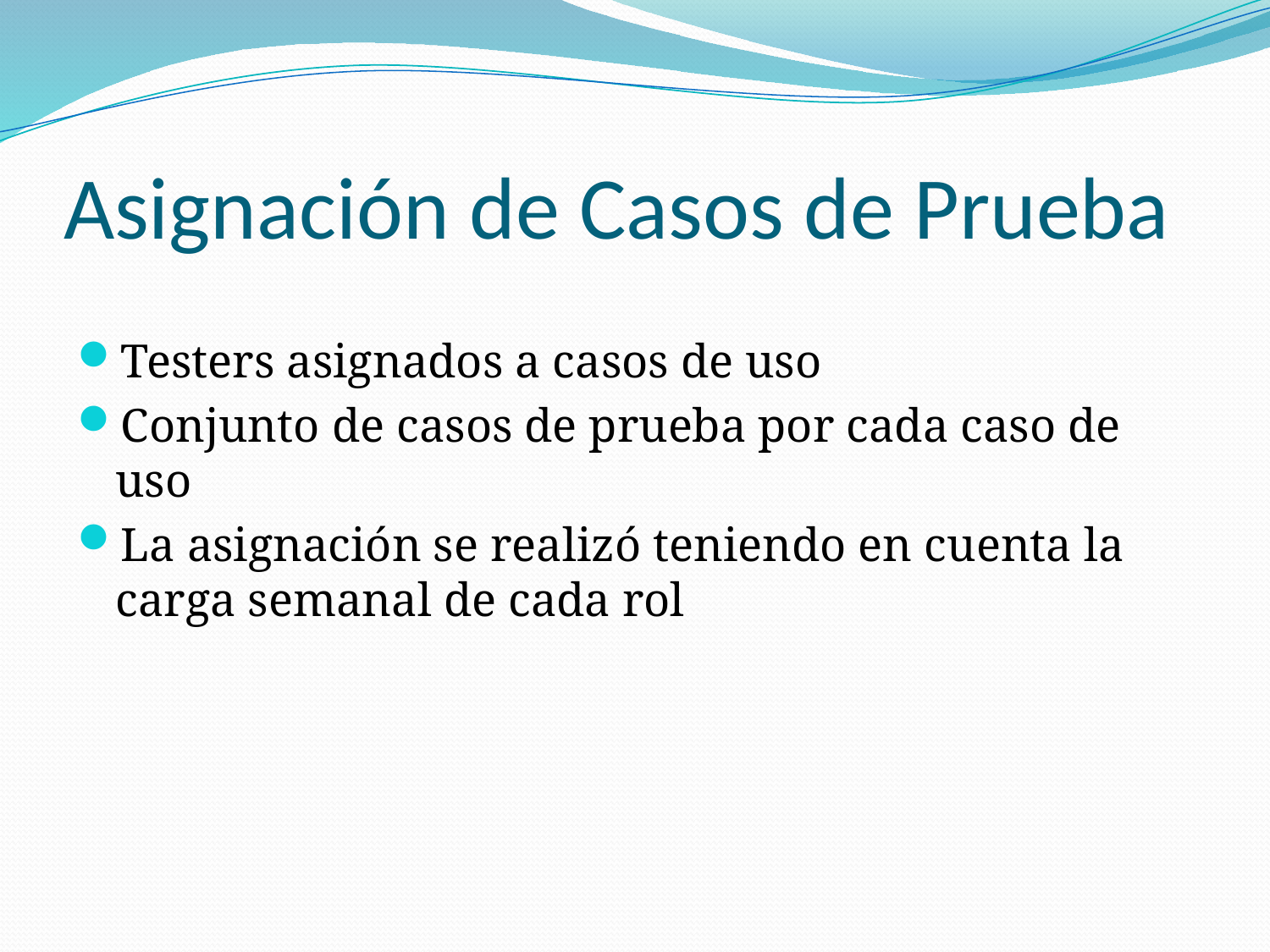

# Asignación de Casos de Prueba
Testers asignados a casos de uso
Conjunto de casos de prueba por cada caso de uso
La asignación se realizó teniendo en cuenta la carga semanal de cada rol